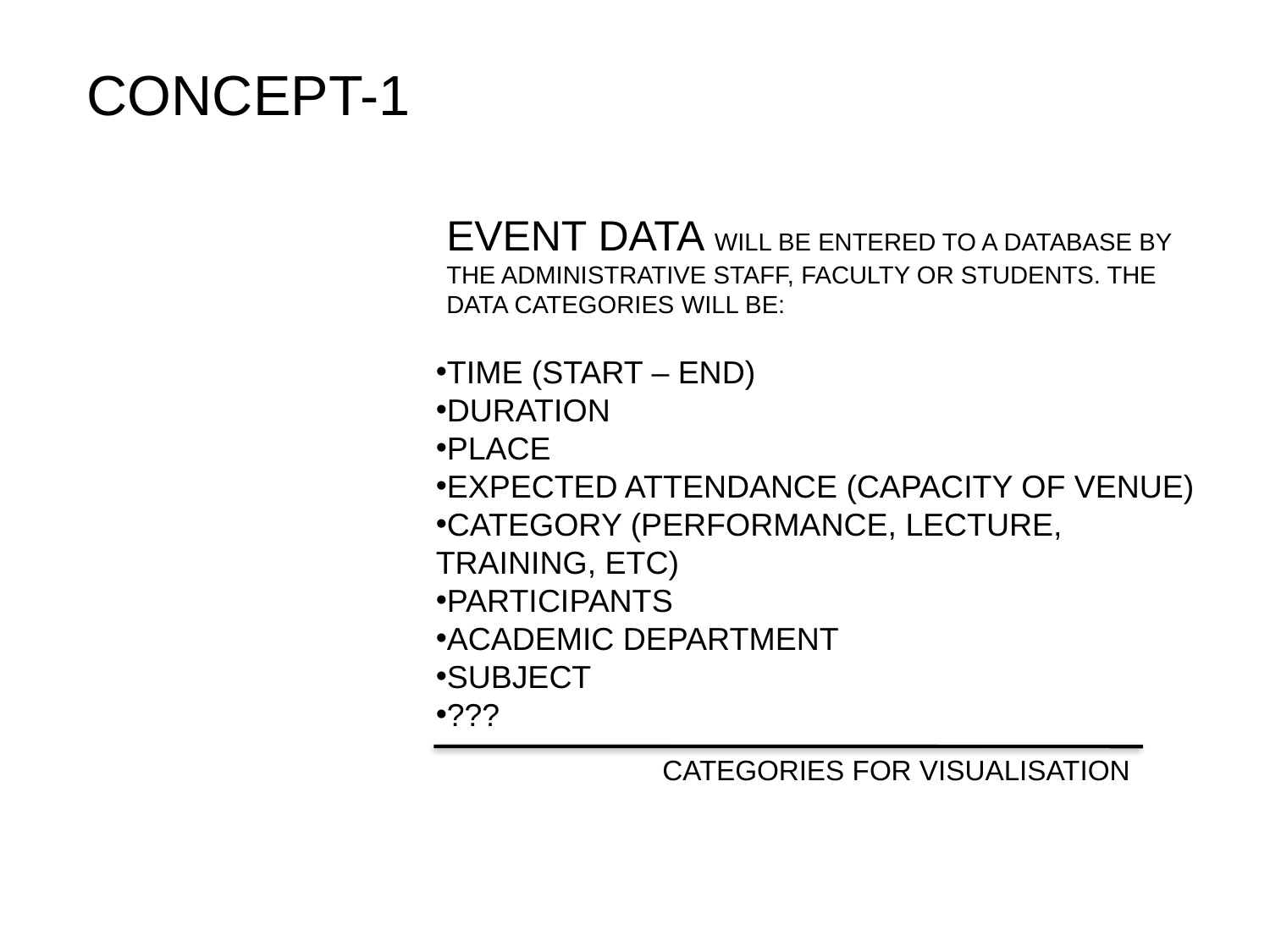

# CONCEPT-1
EVENT DATA WILL BE ENTERED TO A DATABASE BY THE ADMINISTRATIVE STAFF, FACULTY OR STUDENTS. THE DATA CATEGORIES WILL BE:
TIME (START – END)
DURATION
PLACE
EXPECTED ATTENDANCE (CAPACITY OF VENUE)
CATEGORY (PERFORMANCE, LECTURE, TRAINING, ETC)
PARTICIPANTS
ACADEMIC DEPARTMENT
SUBJECT
???
CATEGORIES FOR VISUALISATION